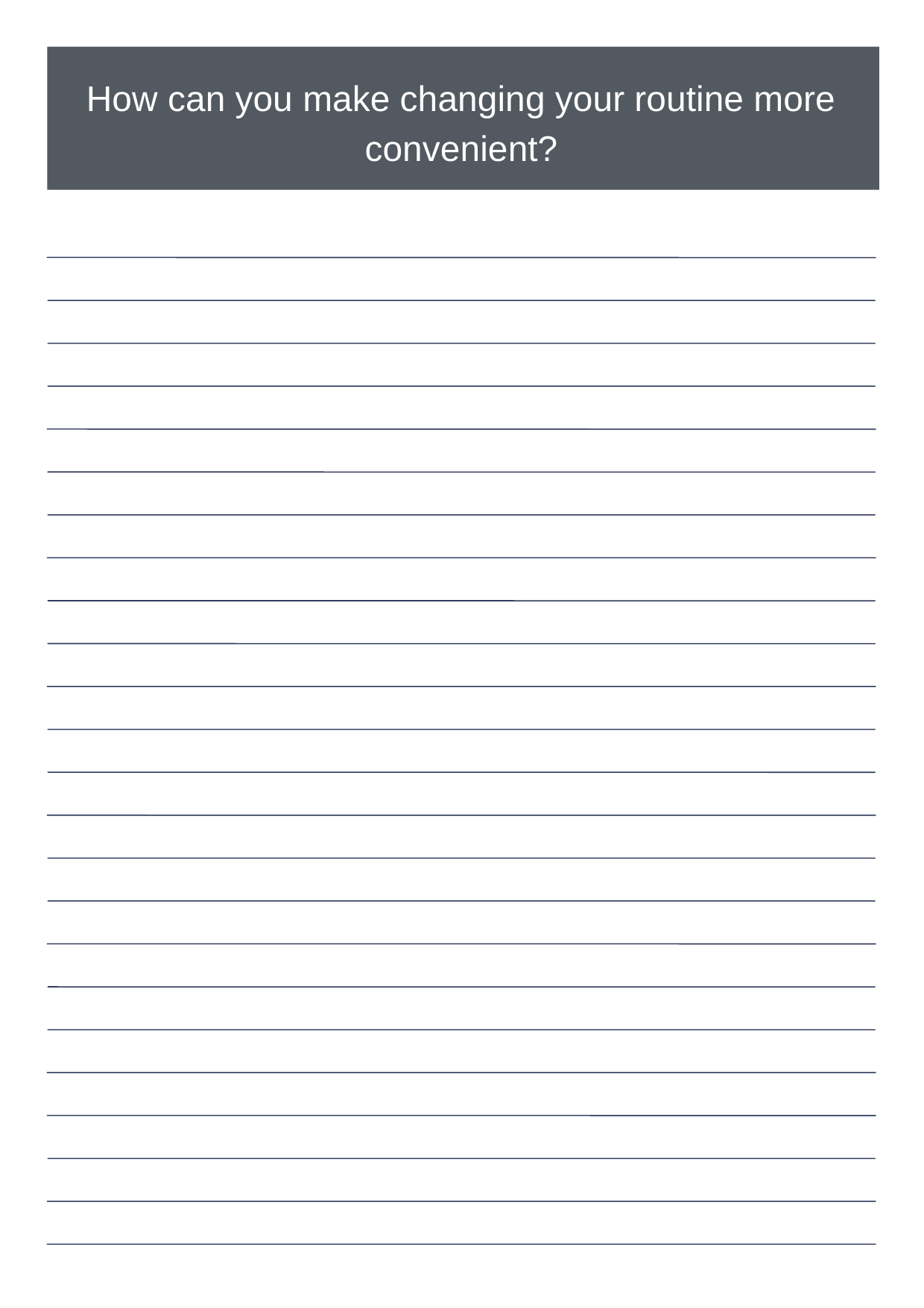

How can you make changing your routine more convenient?